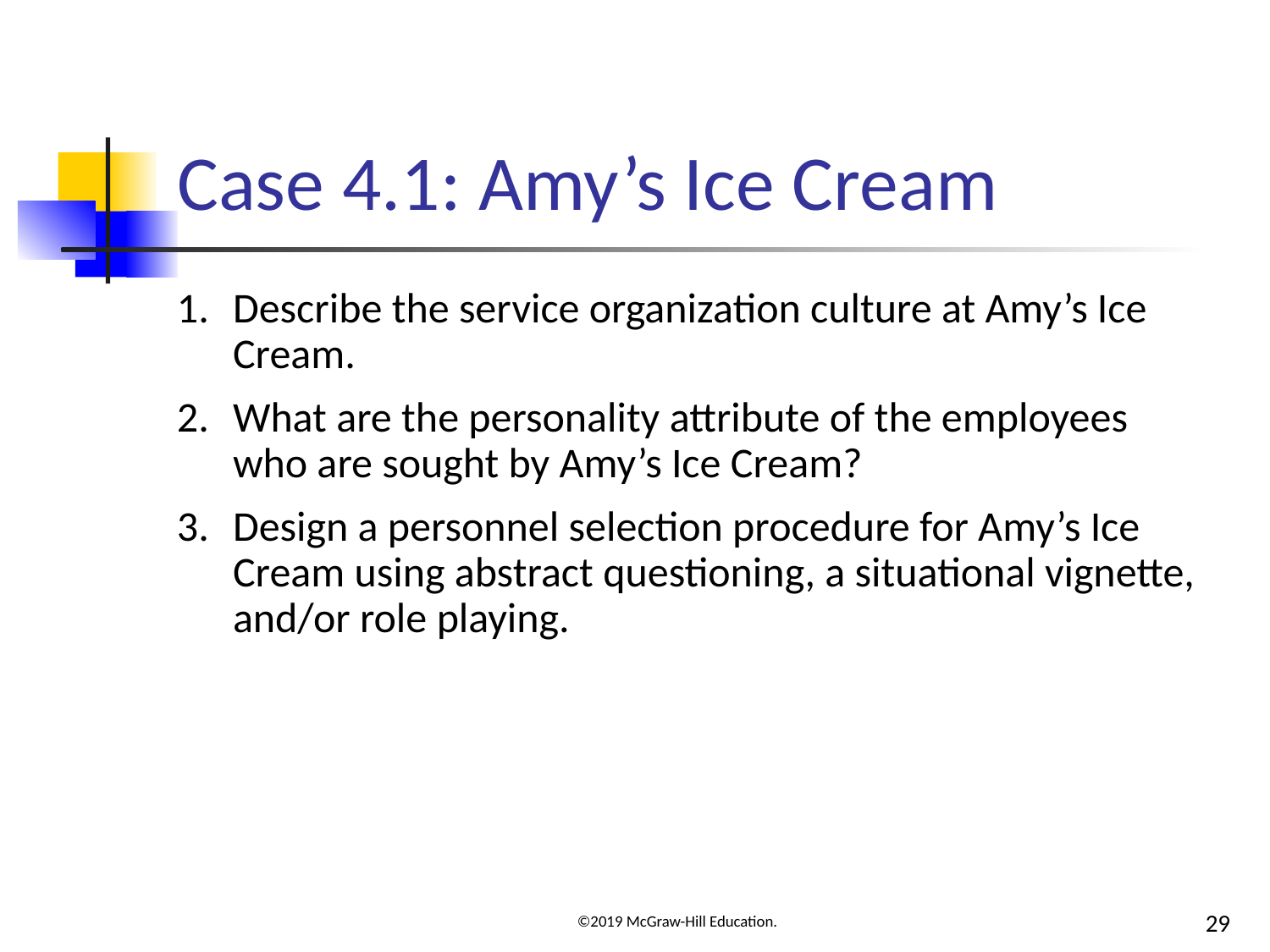

# Case 4.1: Amy’s Ice Cream
Describe the service organization culture at Amy’s Ice Cream.
What are the personality attribute of the employees who are sought by Amy’s Ice Cream?
Design a personnel selection procedure for Amy’s Ice Cream using abstract questioning, a situational vignette, and/or role playing.